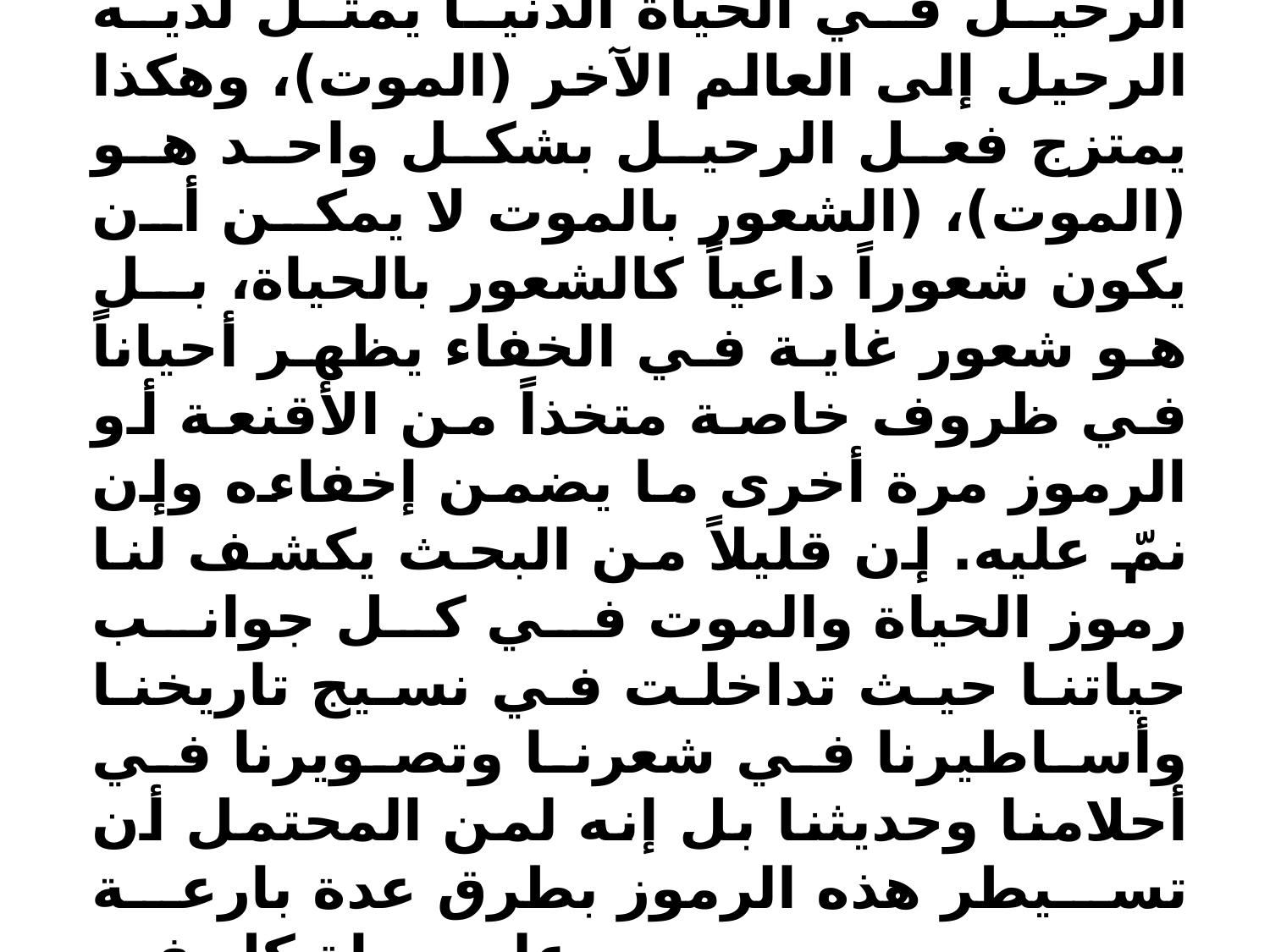

لذا فهو يسيل عباراته حزناً على تذكر (الرحيل) وقفر الديار من أصحابها، لأن الرحيل في الحياة الدنيا يمثل لديه الرحيل إلى العالم الآخر (الموت)، وهكذا يمتزج فعل الرحيل بشكل واحد هو (الموت)، (الشعور بالموت لا يمكن أن يكون شعوراً داعياً كالشعور بالحياة، بل هو شعور غاية في الخفاء يظهر أحياناً في ظروف خاصة متخذاً من الأقنعة أو الرموز مرة أخرى ما يضمن إخفاءه وإن نمّ عليه. إن قليلاً من البحث يكشف لنا رموز الحياة والموت في كل جوانب حياتنا حيث تداخلت في نسيج تاريخنا وأساطيرنا في شعرنا وتصويرنا في أحلامنا وحديثنا بل إنه لمن المحتمل أن تسيطر هذه الرموز بطرق عدة بارعة على حياة كل فرد.  .